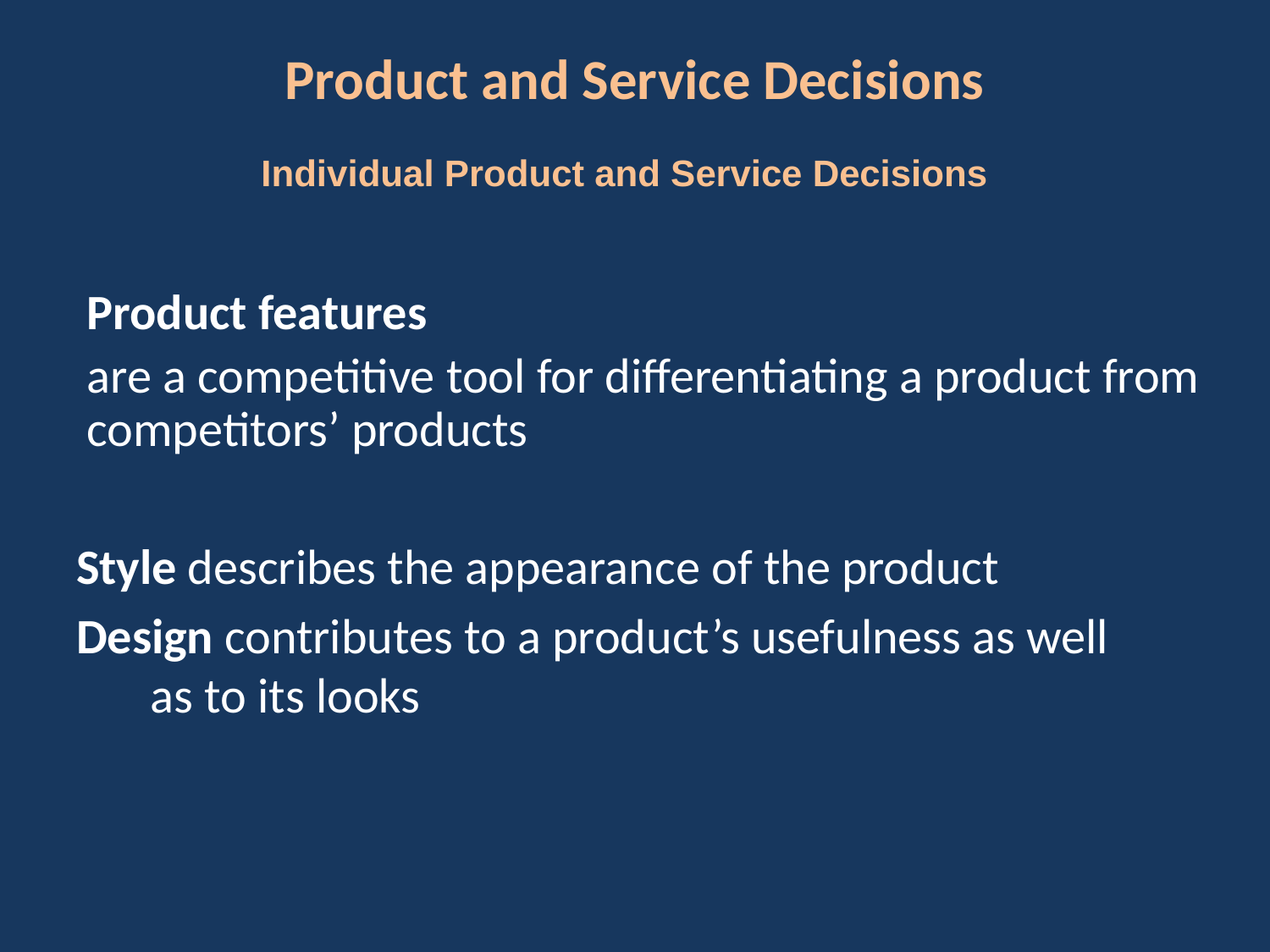

# Product and Service Decisions
Individual Product and Service Decisions

Product features
are a competitive tool for differentiating a product from competitors’ products
Style describes the appearance of the product
Design contributes to a product’s usefulness as well as to its looks